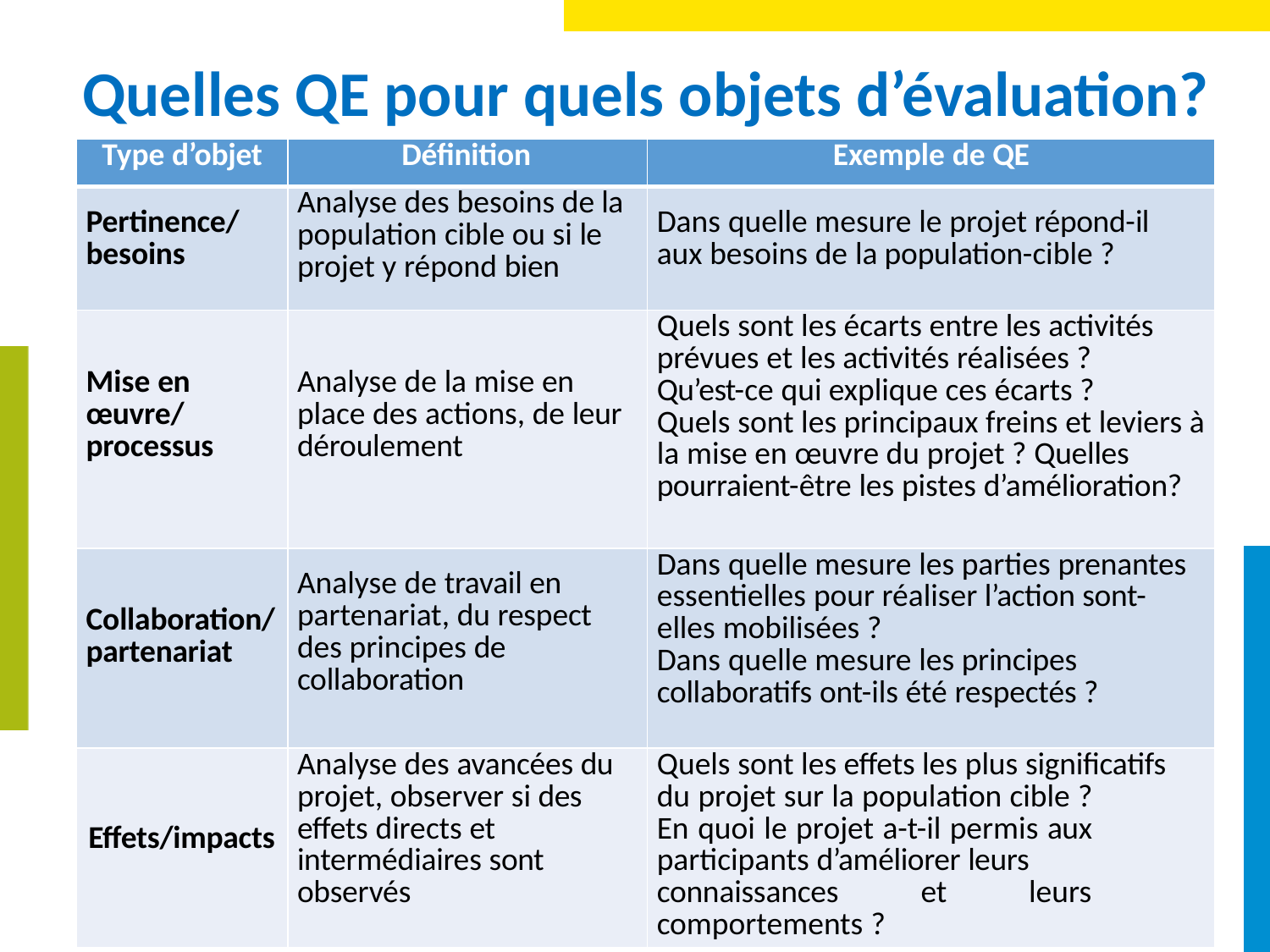

# Quelles QE pour quels objets d’évaluation?
| Type d’objet | Définition | Exemple de QE |
| --- | --- | --- |
| Pertinence/ besoins | Analyse des besoins de la population cible ou si le projet y répond bien | Dans quelle mesure le projet répond-il aux besoins de la population-cible ? |
| Mise en œuvre/ processus | Analyse de la mise en place des actions, de leur déroulement | Quels sont les écarts entre les activités prévues et les activités réalisées ? Qu’est-ce qui explique ces écarts ? Quels sont les principaux freins et leviers à la mise en œuvre du projet ? Quelles pourraient-être les pistes d’amélioration? |
| Collaboration/ partenariat | Analyse de travail en partenariat, du respect des principes de collaboration | Dans quelle mesure les parties prenantes essentielles pour réaliser l’action sont-elles mobilisées ? Dans quelle mesure les principes collaboratifs ont-ils été respectés ? |
| Effets/impacts | Analyse des avancées du projet, observer si des effets directs et intermédiaires sont observés | Quels sont les effets les plus significatifs du projet sur la population cible ? En quoi le projet a-t-il permis aux participants d’améliorer leurs connaissances et leurs comportements ? |